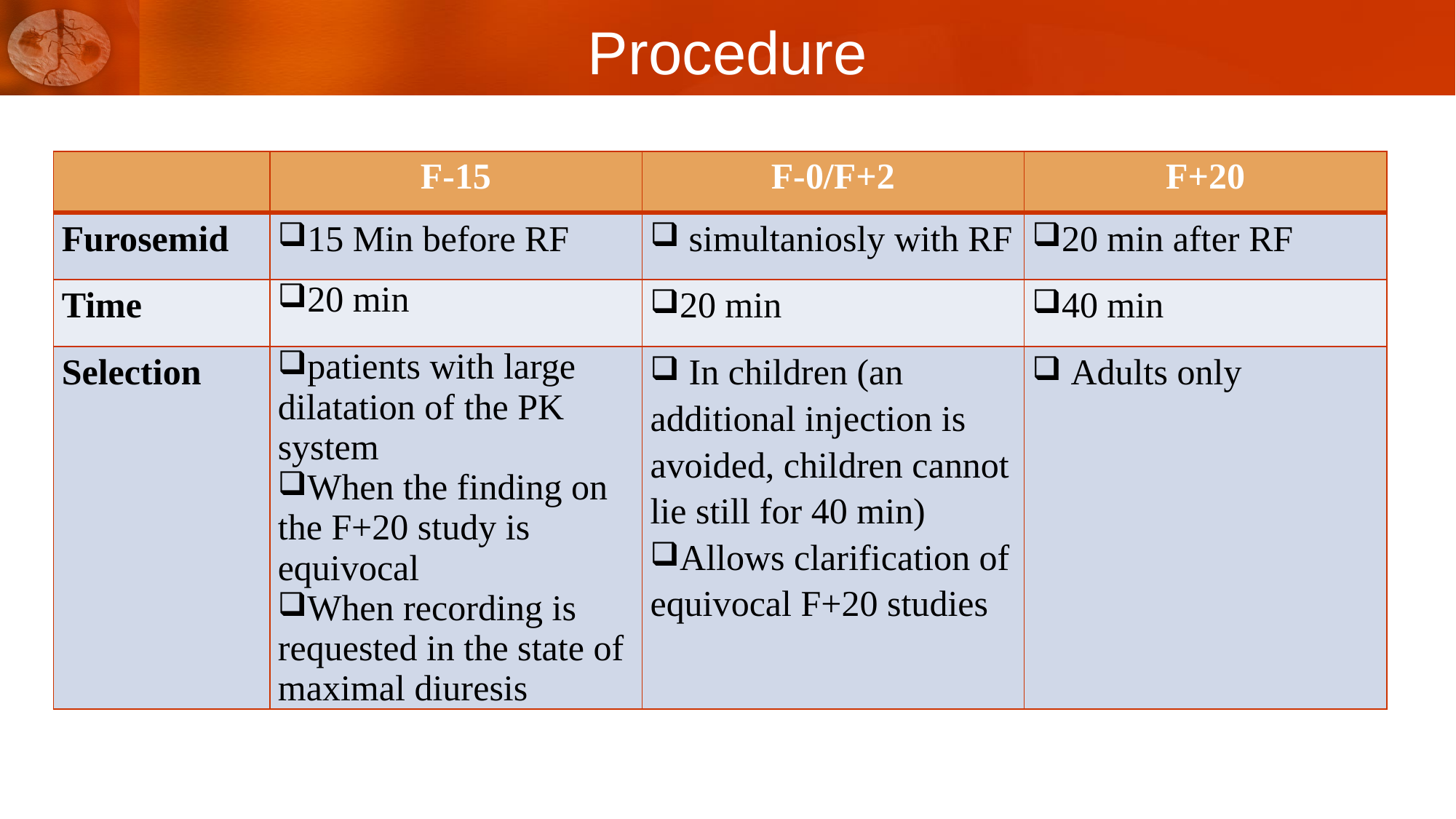

Procedure
|  | F-15 | F-0/F+2 | F+20 |
| --- | --- | --- | --- |
| Furosemid | 15 Min before RF | simultaniosly with RF | 20 min after RF |
| Time | 20 min | 20 min | 40 min |
| Selection | patients with large dilatation of the PK system When the finding on the F+20 study is equivocal When recording is requested in the state of maximal diuresis | In children (an additional injection is avoided, children cannot lie still for 40 min) Allows clarification of equivocal F+20 studies | Adults only |